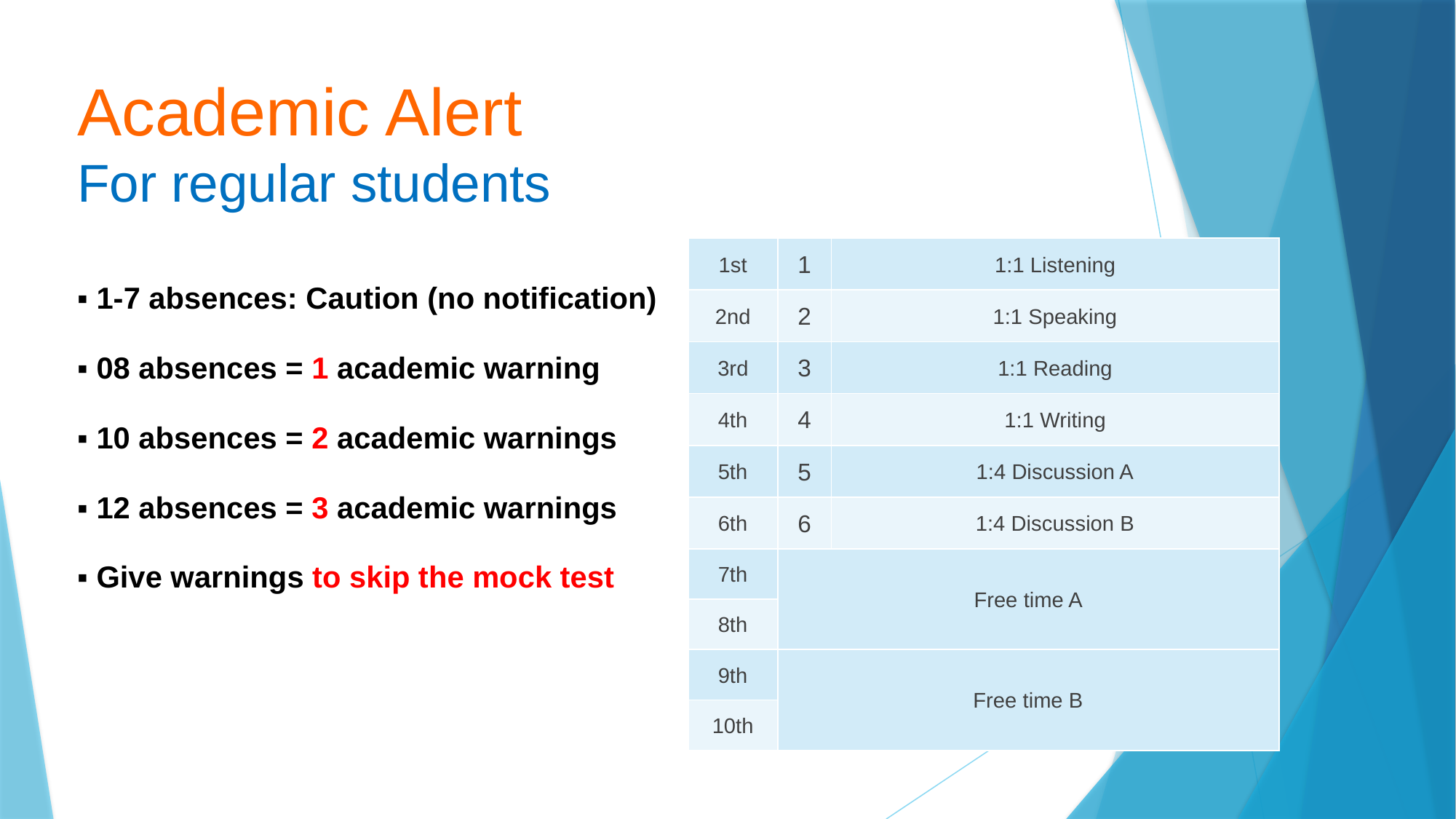

Academic Alert
For regular students
| 1st | 1 | 1:1 Listening |
| --- | --- | --- |
| 2nd | 2 | 1:1 Speaking |
| 3rd | 3 | 1:1 Reading |
| 4th | 4 | 1:1 Writing |
| 5th | 5 | 1:4 Discussion A |
| 6th | 6 | 1:4 Discussion B |
| 7th | Free time A |  |
| 8th |  |  |
| 9th | Free time B |  |
| 10th |  |  |
▪ 1-7 absences: Caution (no notification)
▪ 08 absences = 1 academic warning
▪ 10 absences = 2 academic warnings
▪ 12 absences = 3 academic warnings
▪ Give warnings to skip the mock test